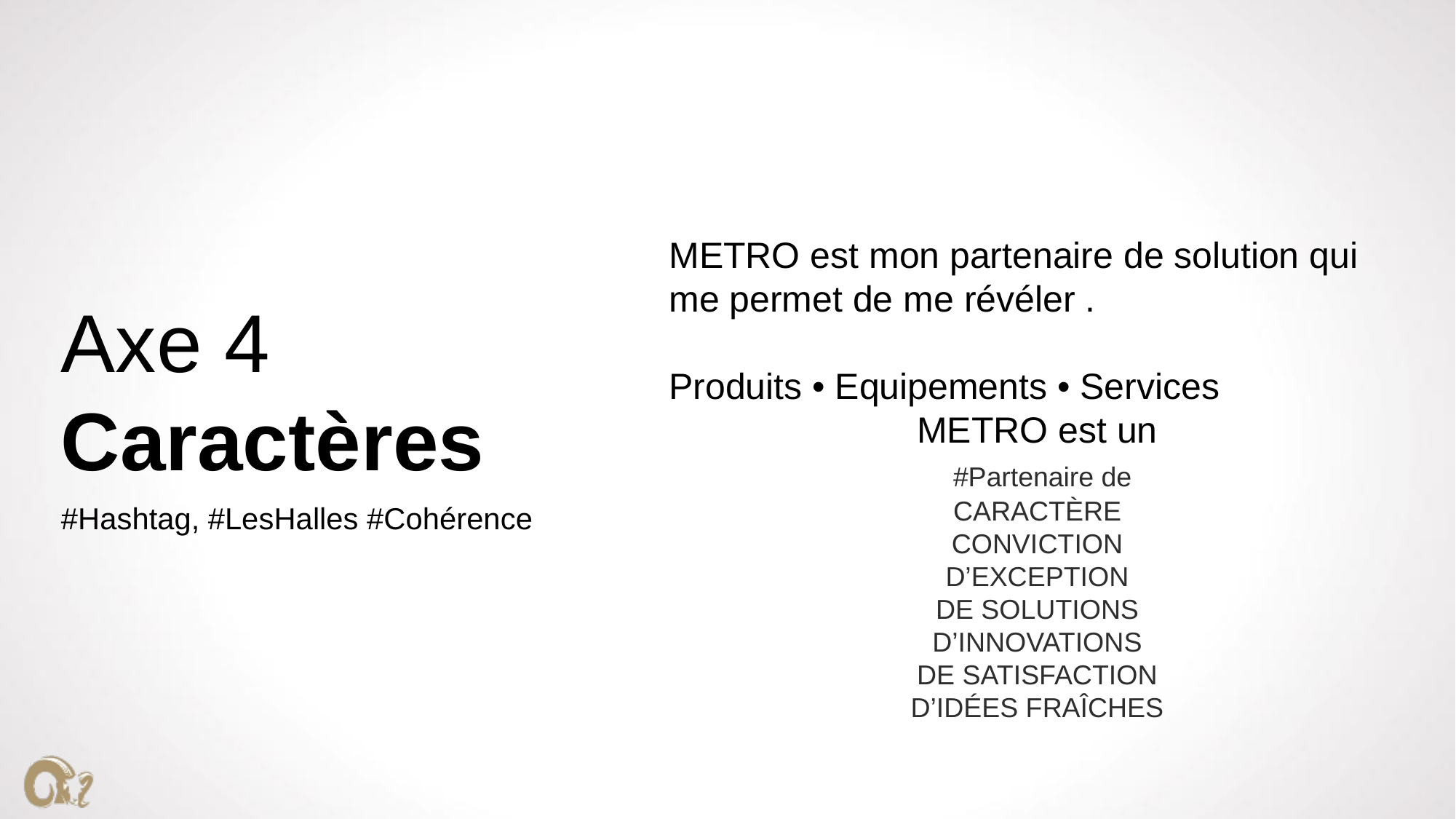

METRO est mon partenaire de solution qui me permet de me révéler .

Produits • Equipements • Services
METRO est un
 #Partenaire de
CARACTÈRE
CONVICTION
D’EXCEPTION
DE SOLUTIONS
D’INNOVATIONS
DE SATISFACTION
D’IDÉES FRAÎCHES
Axe 4
Caractères
#Hashtag, #LesHalles #Cohérence